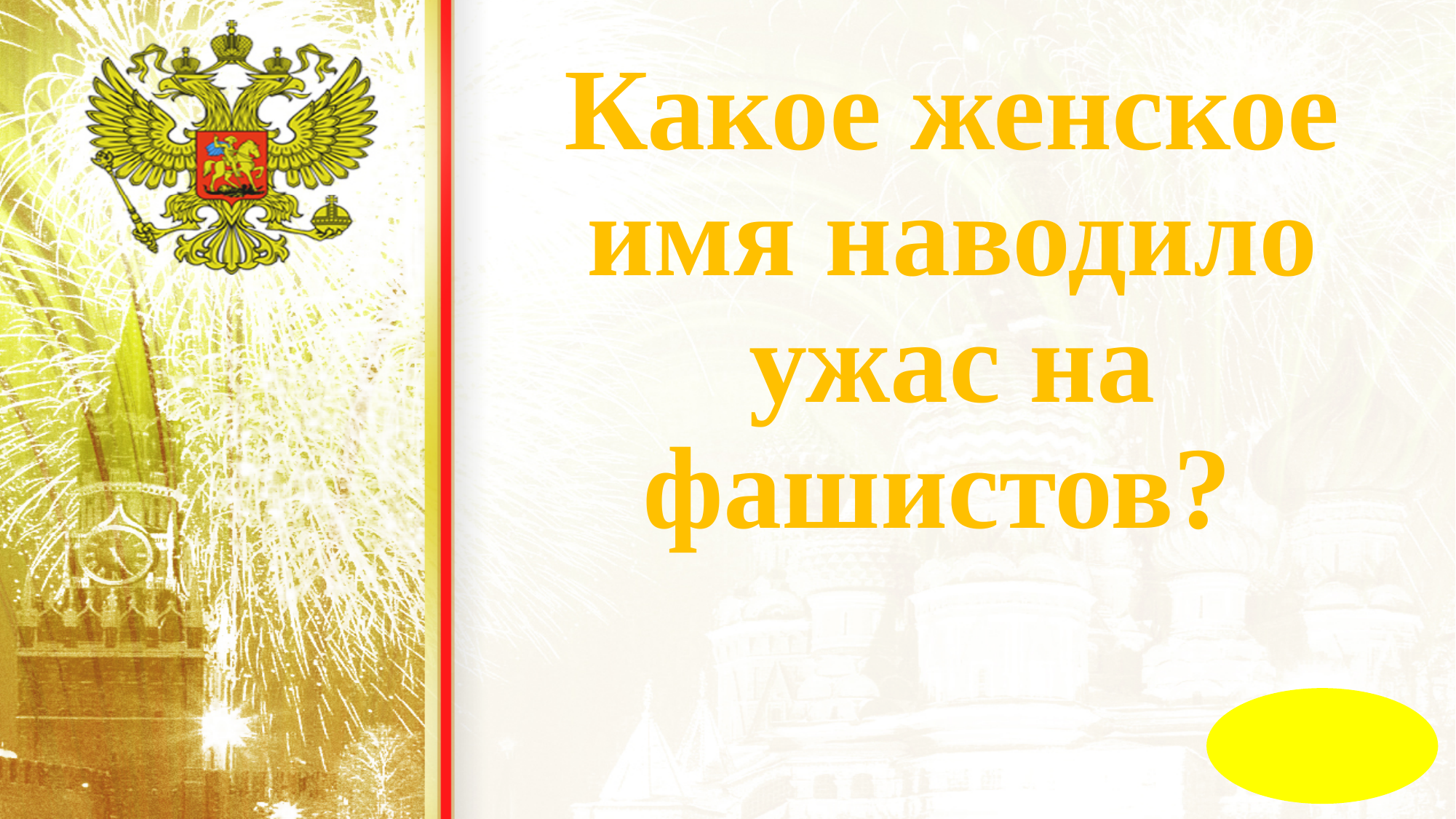

#
Какое женское имя наводило ужас на фашистов?